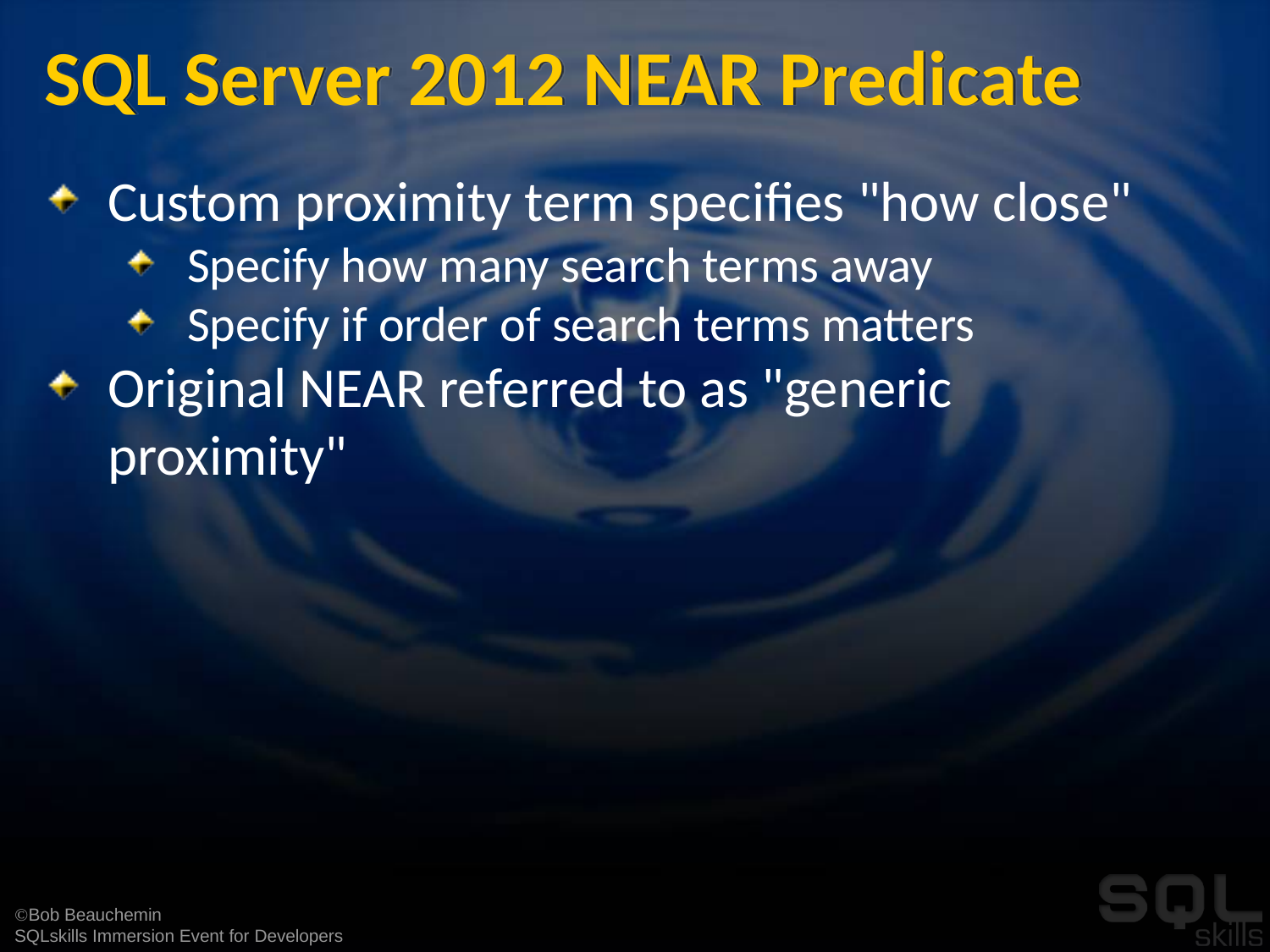

# SQL Server 2012 NEAR Predicate
Custom proximity term specifies "how close"
Specify how many search terms away
Specify if order of search terms matters
Original NEAR referred to as "generic proximity"